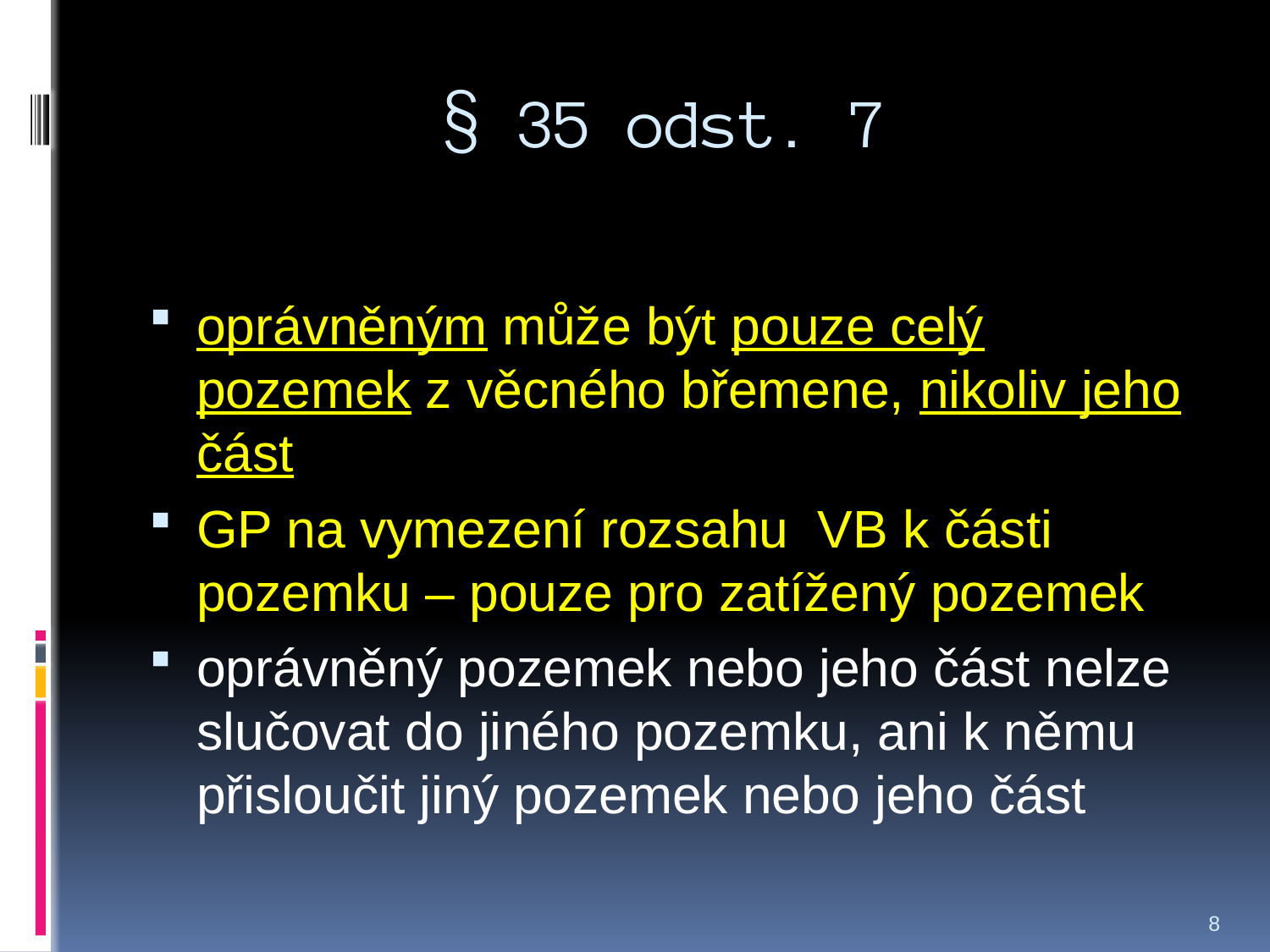

# § 35 odst. 7
oprávněným může být pouze celý pozemek z věcného břemene, nikoliv jeho část
GP na vymezení rozsahu  VB k části pozemku – pouze pro zatížený pozemek
oprávněný pozemek nebo jeho část nelze slučovat do jiného pozemku, ani k němu přisloučit jiný pozemek nebo jeho část
8